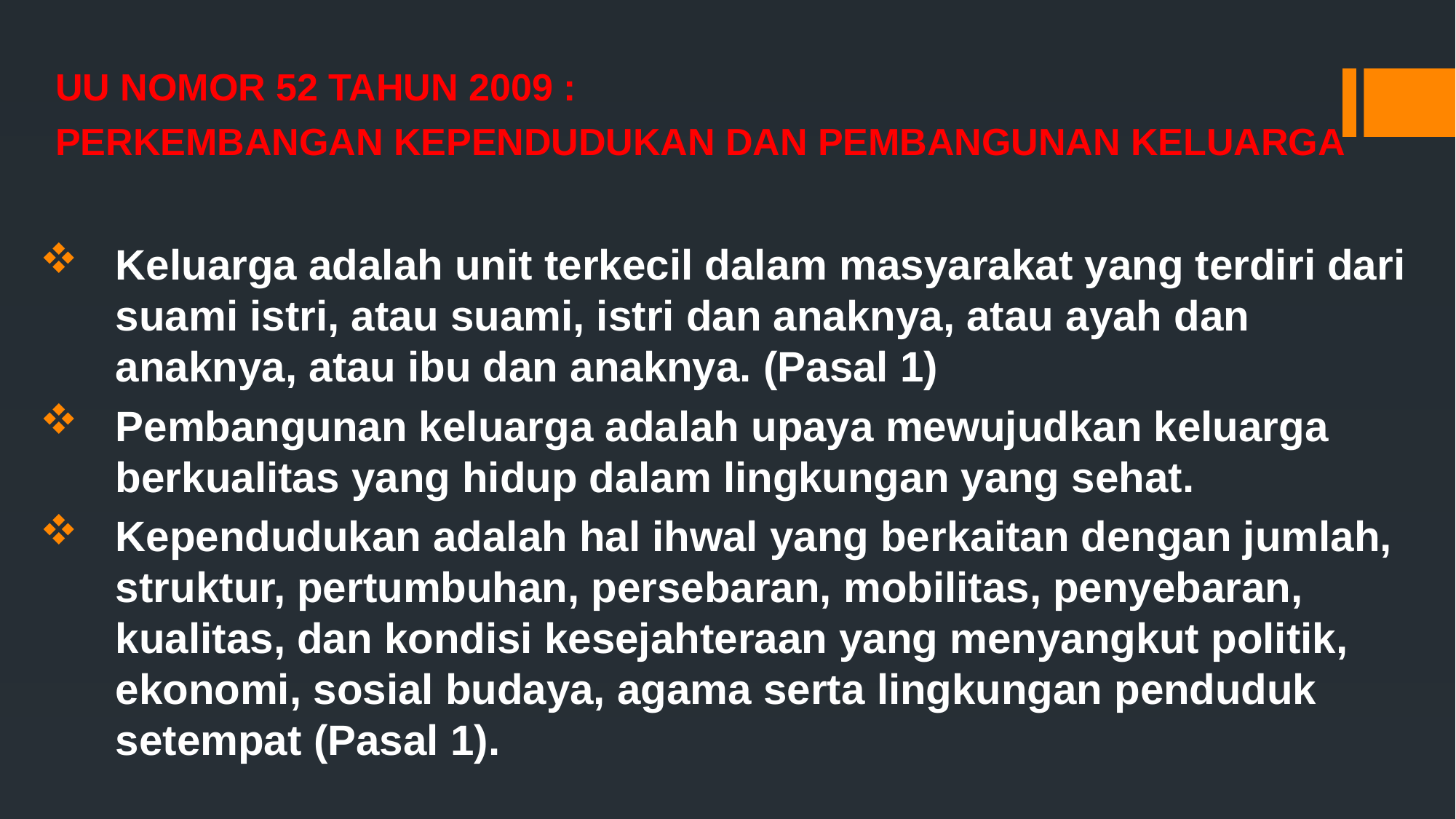

# UU NOMOR 52 TAHUN 2009 : PERKEMBANGAN KEPENDUDUKAN DAN PEMBANGUNAN KELUARGA
Keluarga adalah unit terkecil dalam masyarakat yang terdiri dari suami istri, atau suami, istri dan anaknya, atau ayah dan anaknya, atau ibu dan anaknya. (Pasal 1)
Pembangunan keluarga adalah upaya mewujudkan keluarga berkualitas yang hidup dalam lingkungan yang sehat.
Kependudukan adalah hal ihwal yang berkaitan dengan jumlah, struktur, pertumbuhan, persebaran, mobilitas, penyebaran, kualitas, dan kondisi kesejahteraan yang menyangkut politik, ekonomi, sosial budaya, agama serta lingkungan penduduk setempat (Pasal 1).